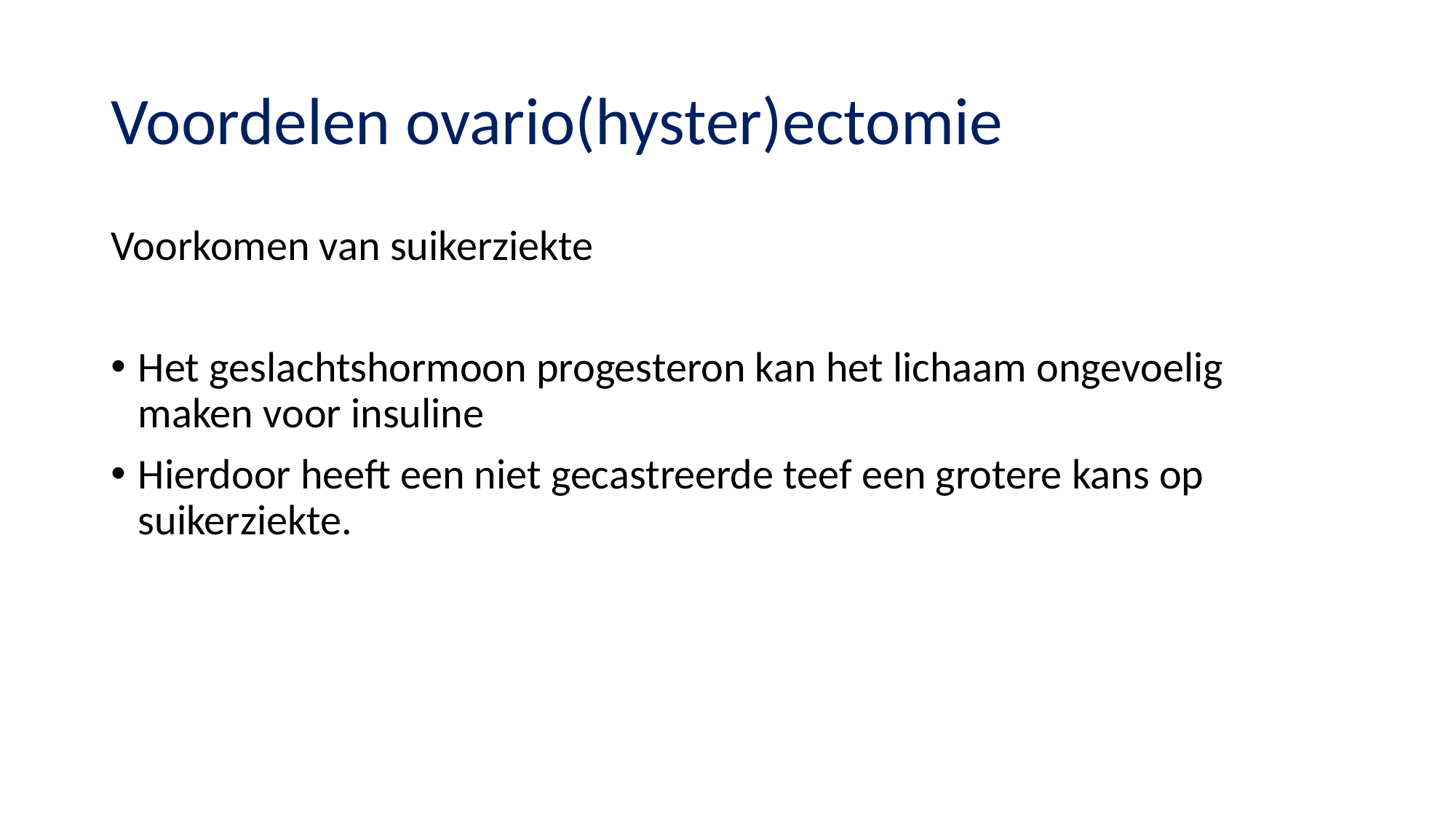

# Voordelen ovario(hyster)ectomie
Voorkomen van suikerziekte

Het geslachtshormoon progesteron kan het lichaam ongevoelig maken voor insuline
Hierdoor heeft een niet gecastreerde teef een grotere kans op suikerziekte.